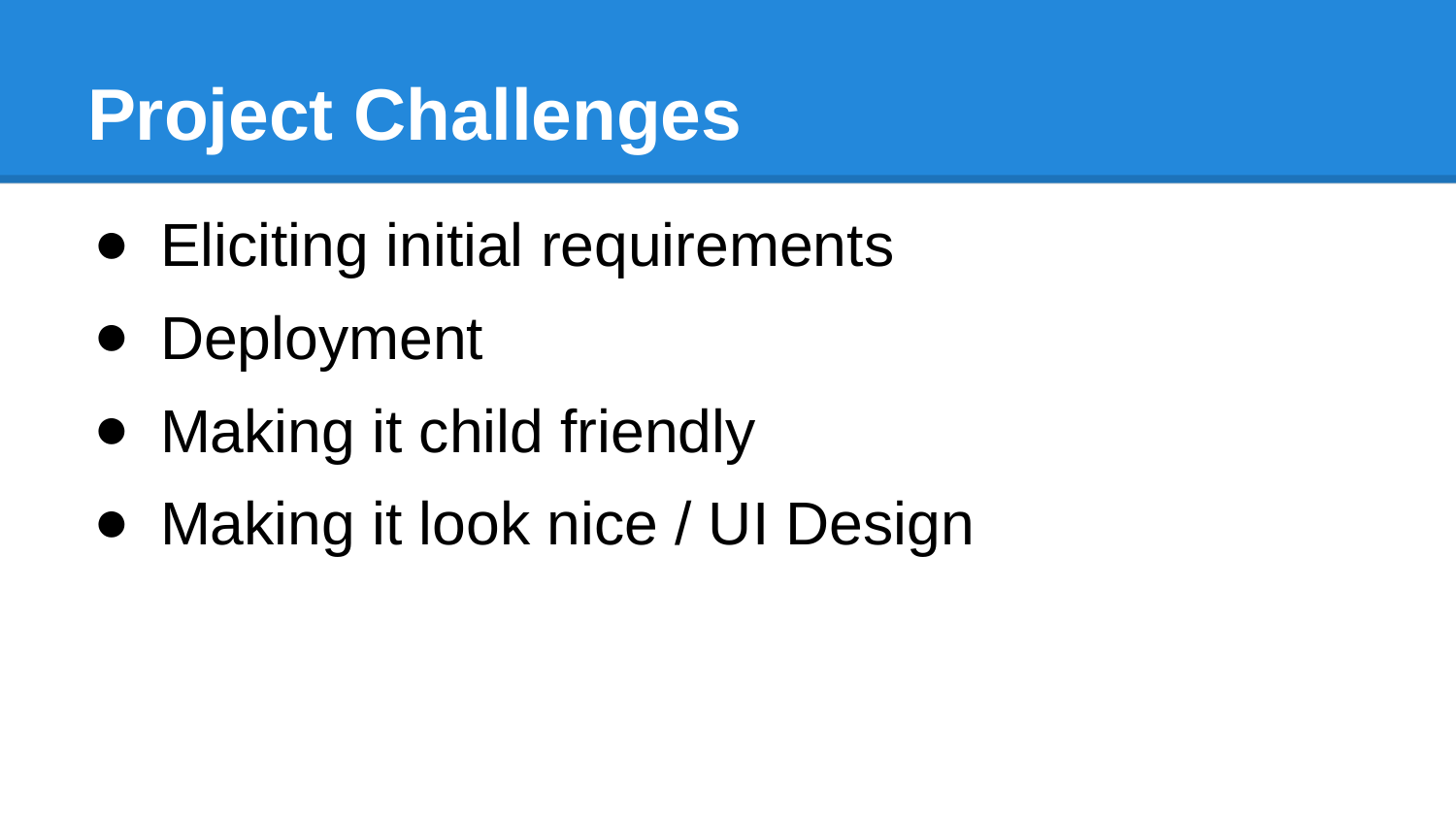

# Project Challenges
Eliciting initial requirements
Deployment
Making it child friendly
Making it look nice / UI Design